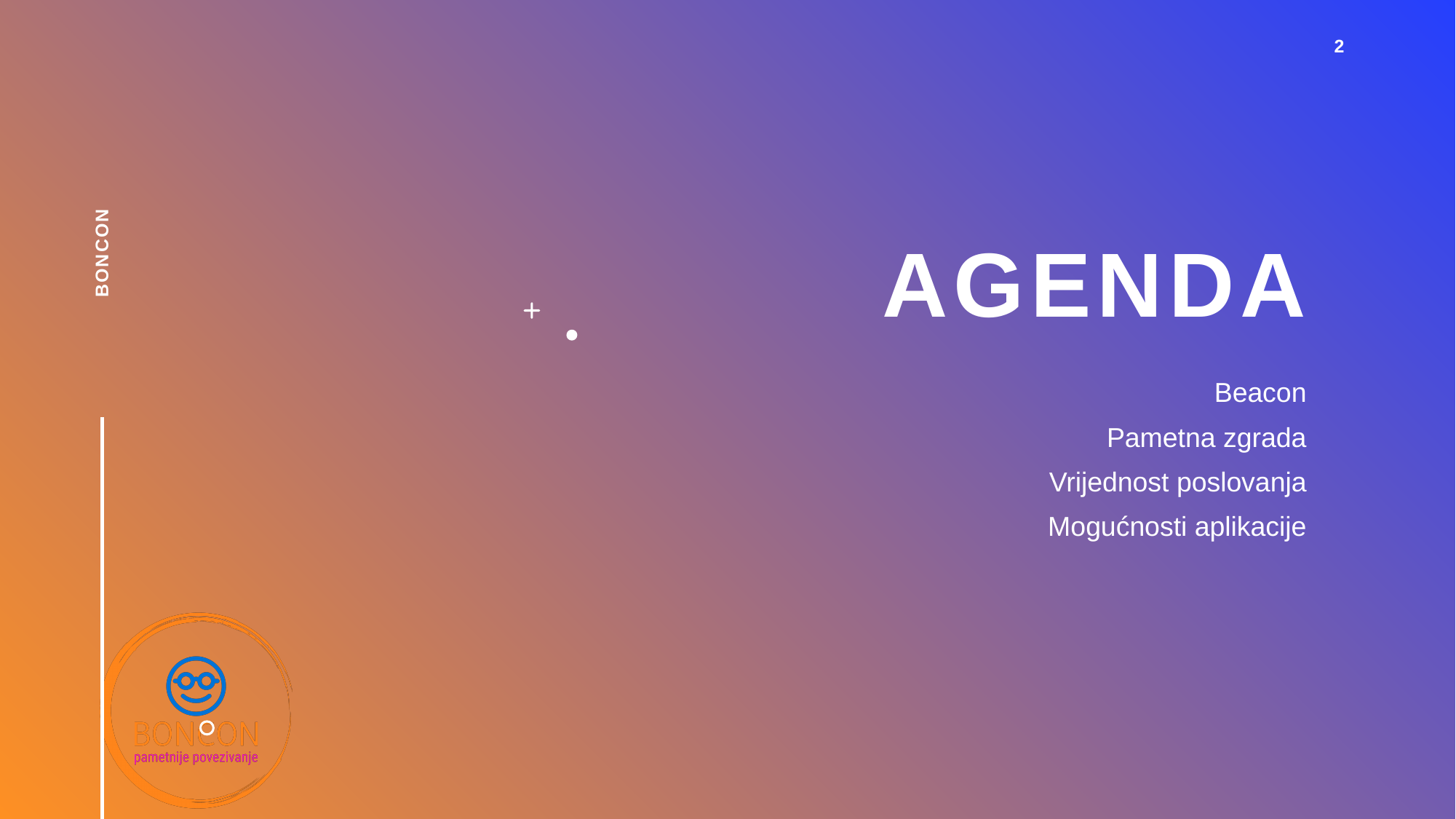

2
# Agenda
boncon
Beacon
Pametna zgrada
Vrijednost poslovanja
Mogućnosti aplikacije